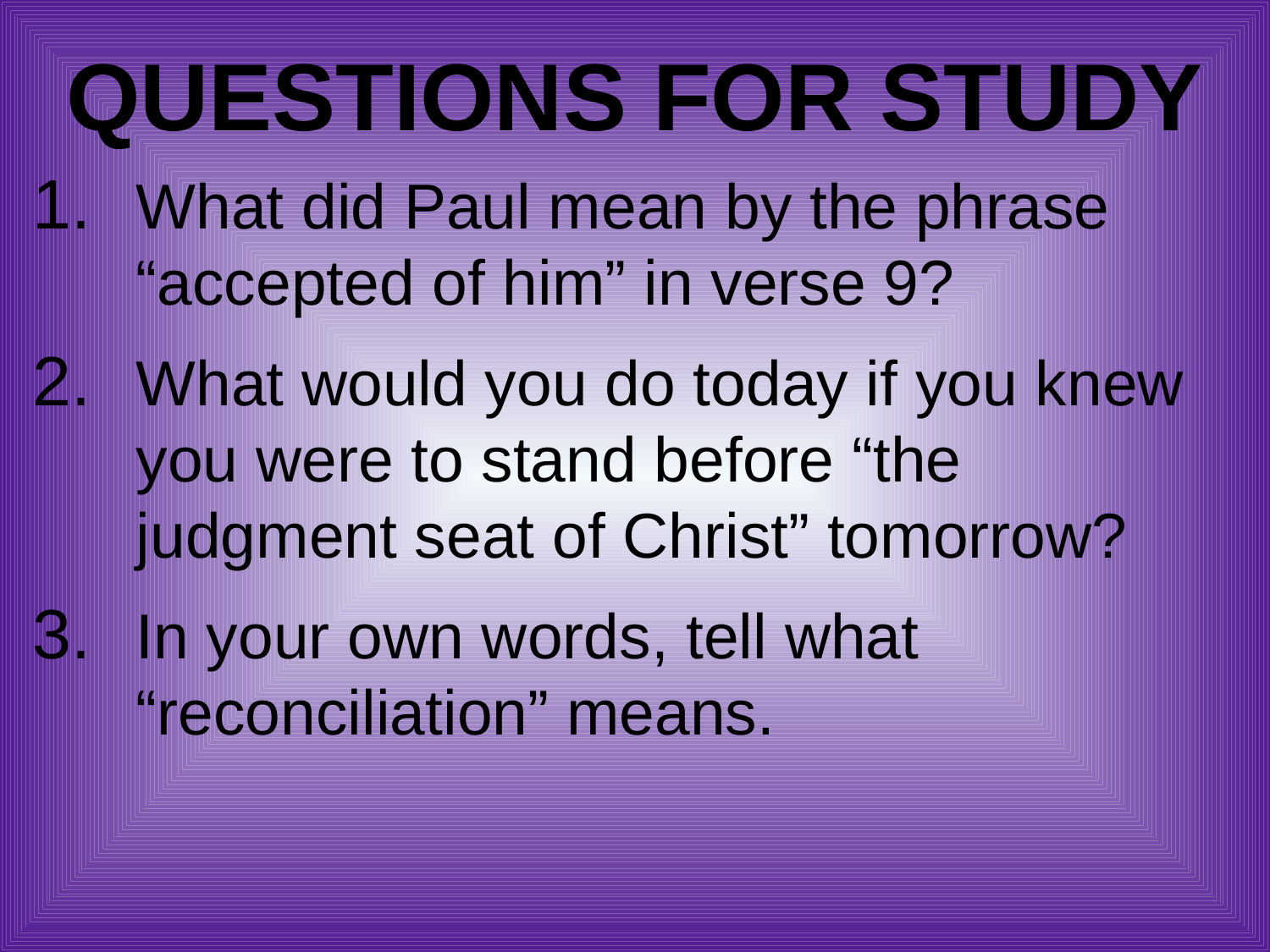

# Questions for Study
What did Paul mean by the phrase “accepted of him” in verse 9?
What would you do today if you knew you were to stand before “the judgment seat of Christ” tomorrow?
In your own words, tell what “reconciliation” means.